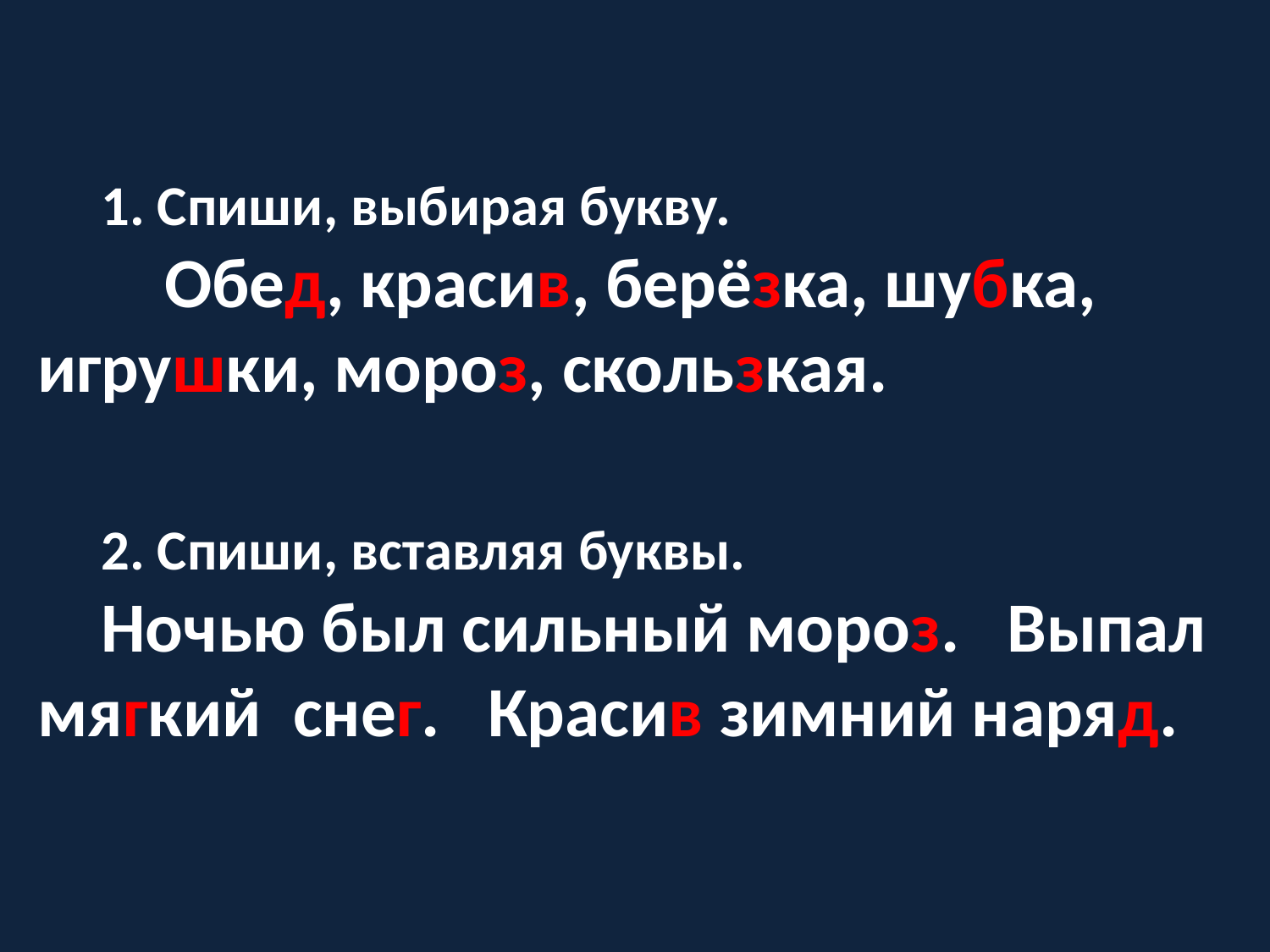

1. Спиши, выбирая букву.
          Обед, красив, берёзка, шубка, игрушки, мороз, скользкая.

2. Спиши, вставляя буквы.
     Ночью был сильный мороз.   Выпал мягкий  снег.   Красив зимний наряд.